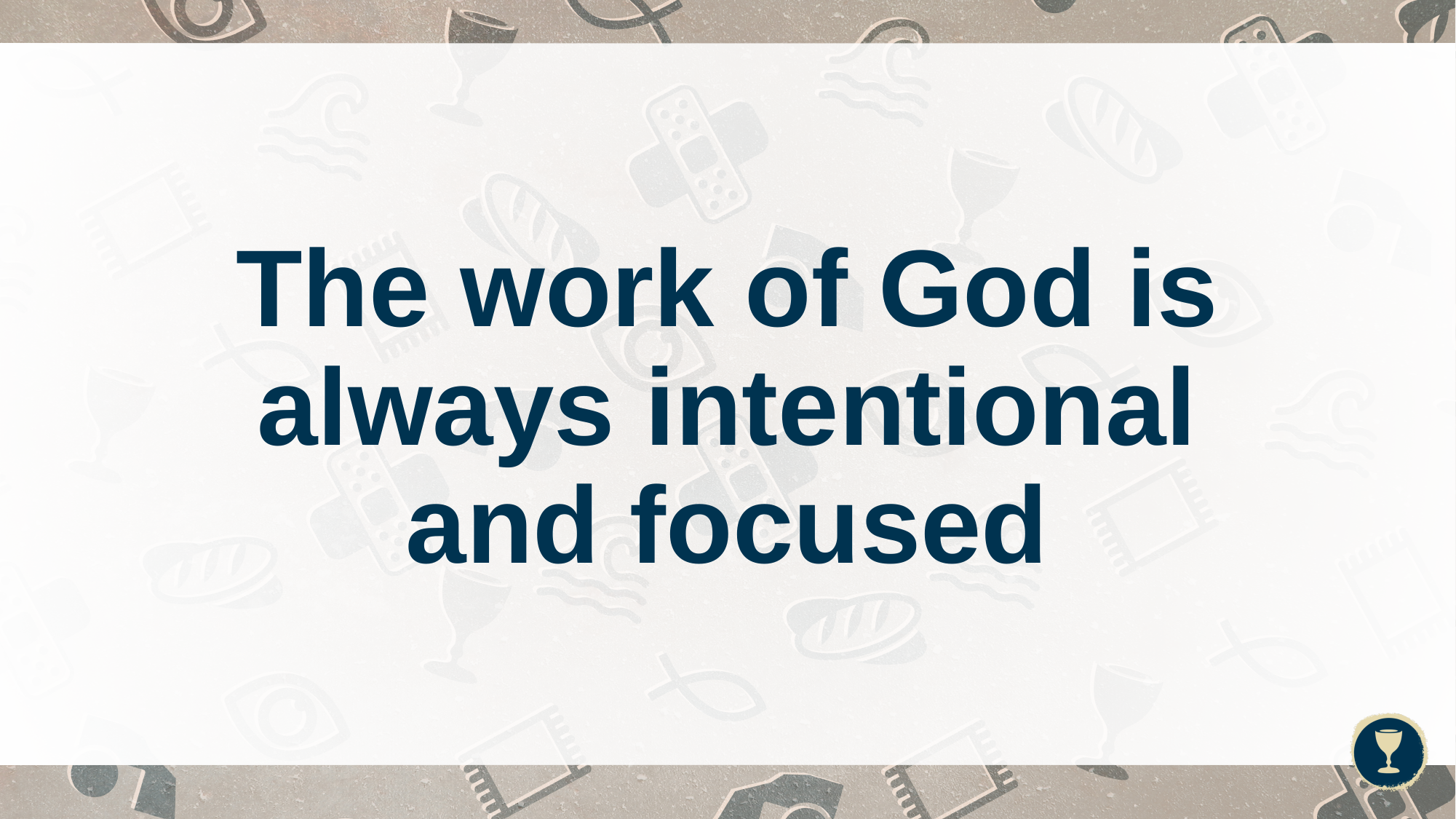

# The work of God is always intentional and focused